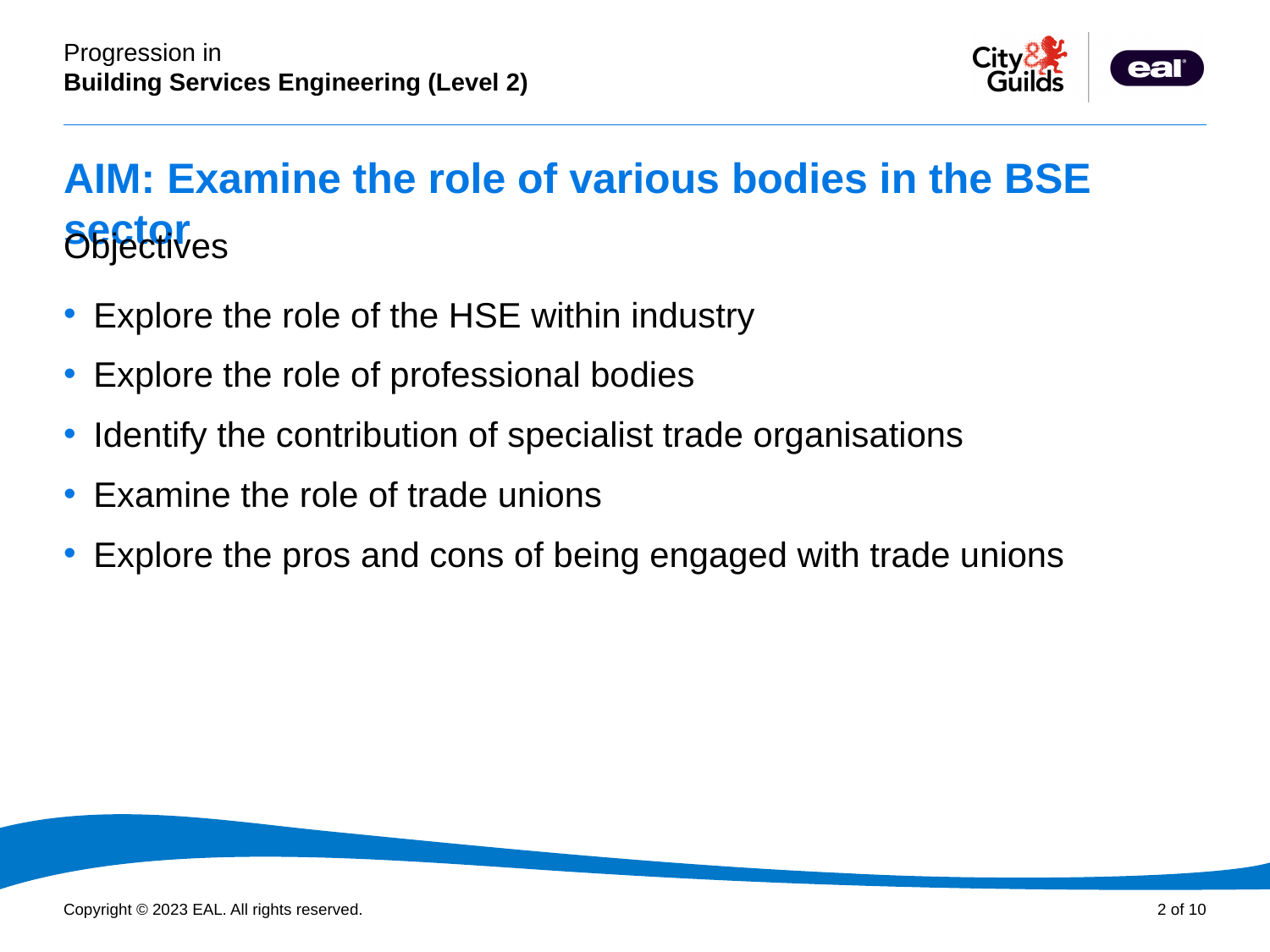

# AIM: Examine the role of various bodies in the BSE sector
Objectives
Explore the role of the HSE within industry
Explore the role of professional bodies
Identify the contribution of specialist trade organisations
Examine the role of trade unions
Explore the pros and cons of being engaged with trade unions